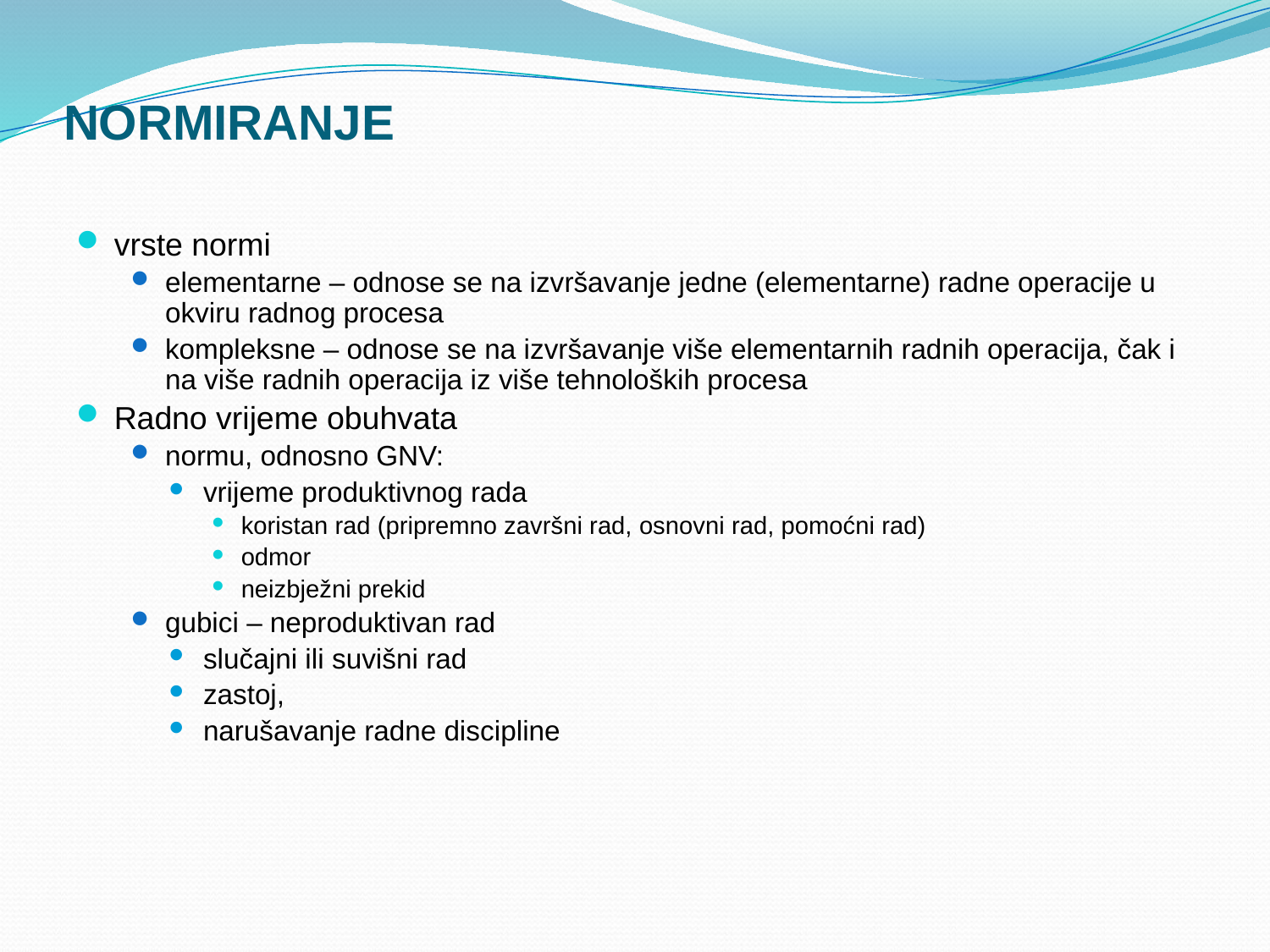

# NORMIRANJE
vrste normi
elementarne – odnose se na izvršavanje jedne (elementarne) radne operacije u okviru radnog procesa
kompleksne – odnose se na izvršavanje više elementarnih radnih operacija, čak i na više radnih operacija iz više tehnoloških procesa
Radno vrijeme obuhvata
normu, odnosno GNV:
vrijeme produktivnog rada
koristan rad (pripremno završni rad, osnovni rad, pomoćni rad)
odmor
neizbježni prekid
gubici – neproduktivan rad
slučajni ili suvišni rad
zastoj,
narušavanje radne discipline